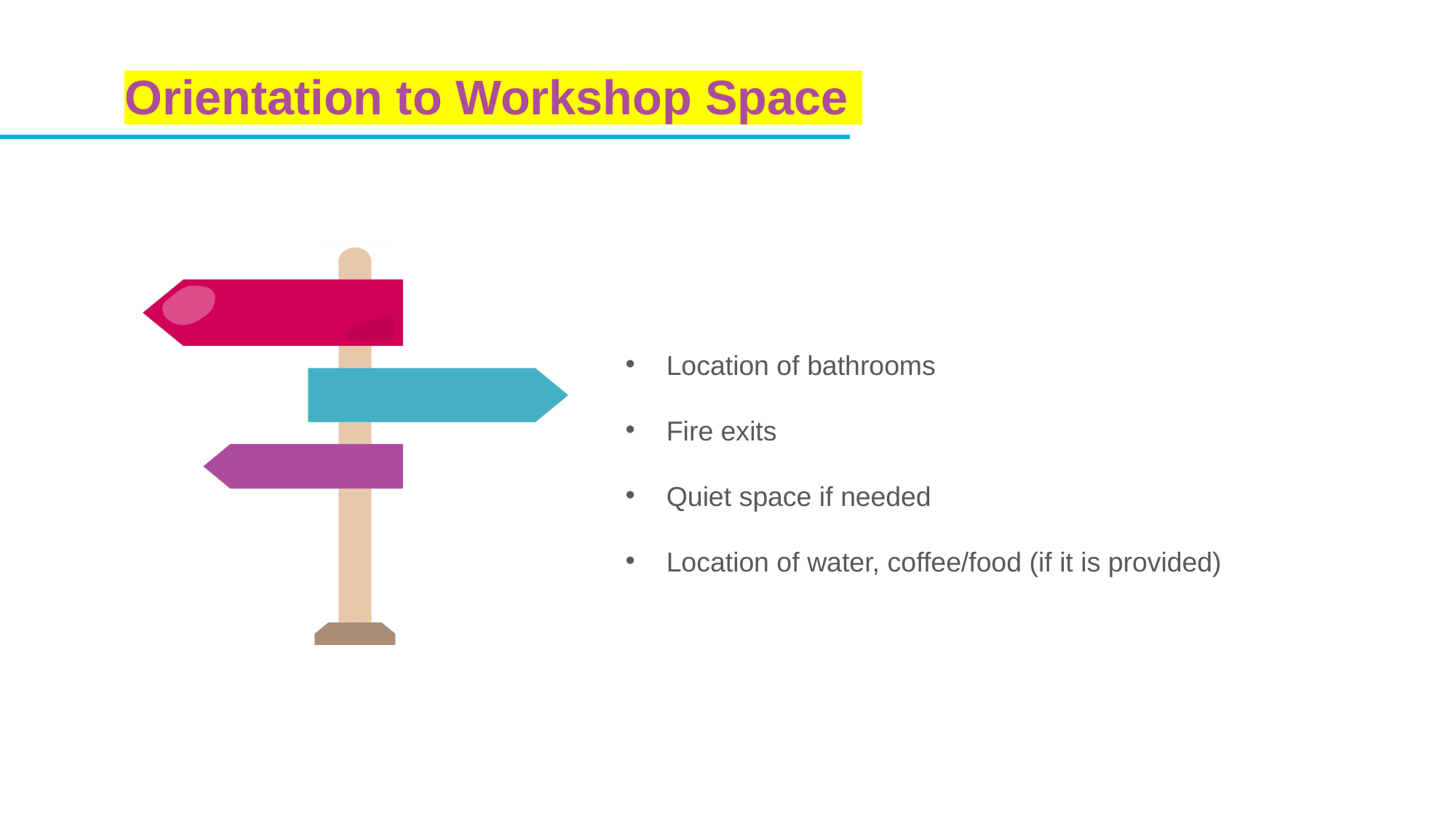

Orientation to Workshop Space

Location of bathrooms

Fire exits

Quiet space if needed

Location of water, coffee/food (if it is provided)